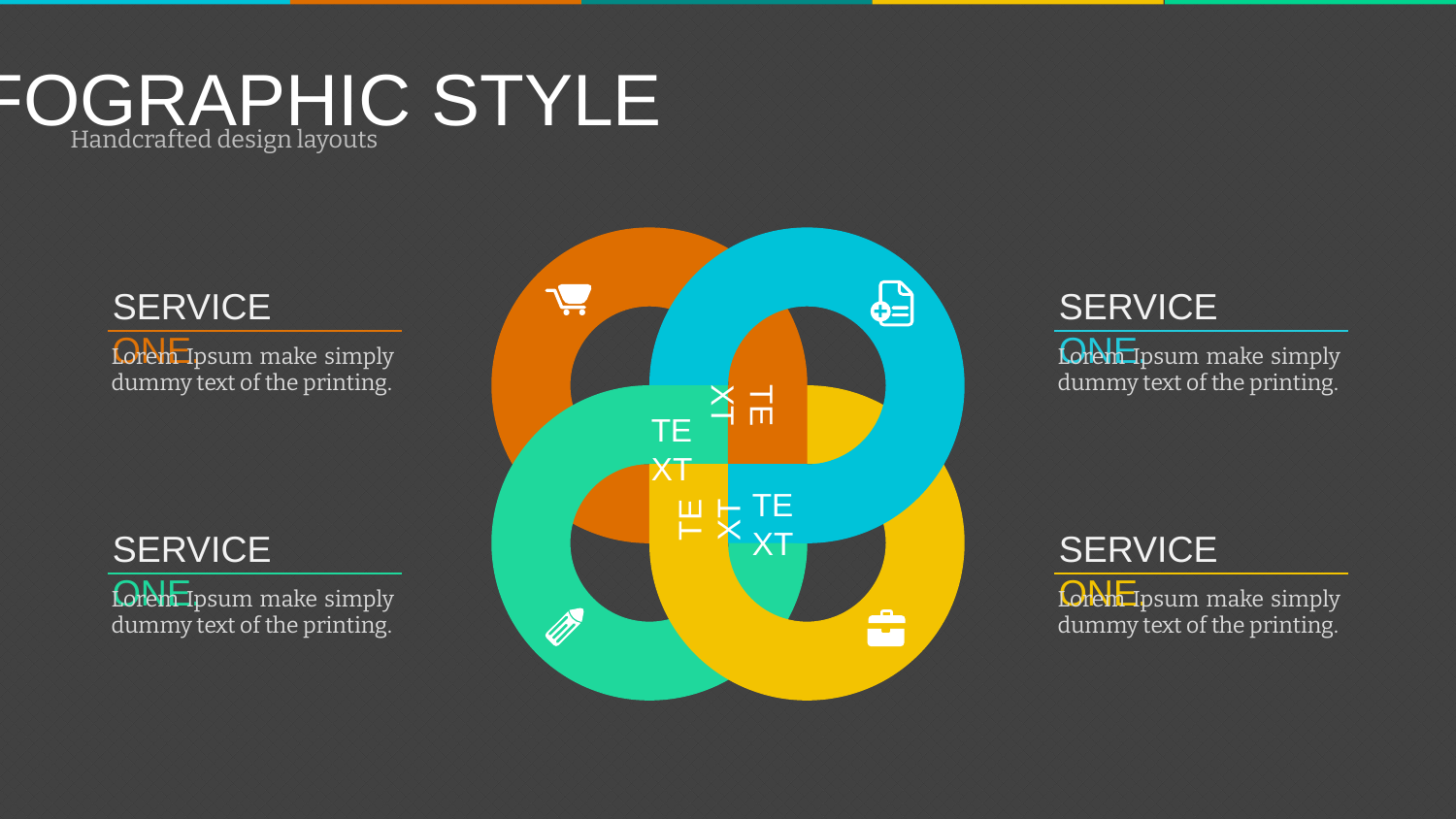

INFOGRAPHIC STYLE
Handcrafted design layouts

SERVICE ONE.
SERVICE ONE.

Lorem Ipsum make simply dummy text of the printing.
Lorem Ipsum make simply dummy text of the printing.
TEXT
TEXT
TEXT
TEXT
SERVICE ONE.
SERVICE ONE.
Lorem Ipsum make simply dummy text of the printing.
Lorem Ipsum make simply dummy text of the printing.